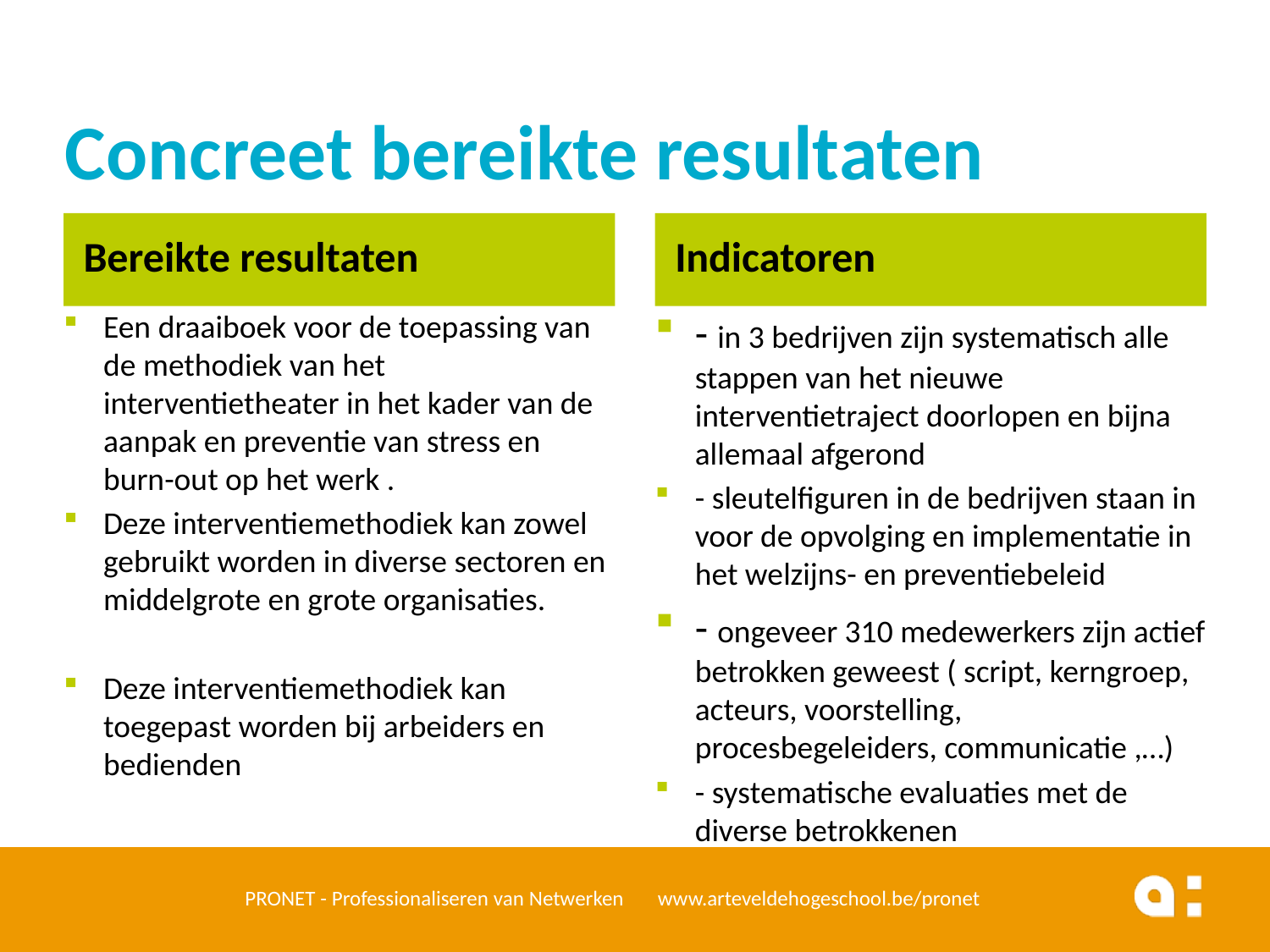

# Concreet bereikte resultaten
Bereikte resultaten
Indicatoren
Een draaiboek voor de toepassing van de methodiek van het interventietheater in het kader van de aanpak en preventie van stress en burn-out op het werk .
Deze interventiemethodiek kan zowel gebruikt worden in diverse sectoren en middelgrote en grote organisaties.

Deze interventiemethodiek kan toegepast worden bij arbeiders en bedienden
- in 3 bedrijven zijn systematisch alle stappen van het nieuwe interventietraject doorlopen en bijna allemaal afgerond
- sleutelfiguren in de bedrijven staan in voor de opvolging en implementatie in het welzijns- en preventiebeleid
- ongeveer 310 medewerkers zijn actief betrokken geweest ( script, kerngroep, acteurs, voorstelling, procesbegeleiders, communicatie ,…)
- systematische evaluaties met de diverse betrokkenen
PRONET - Professionaliseren van Netwerken       www.arteveldehogeschool.be/pronet